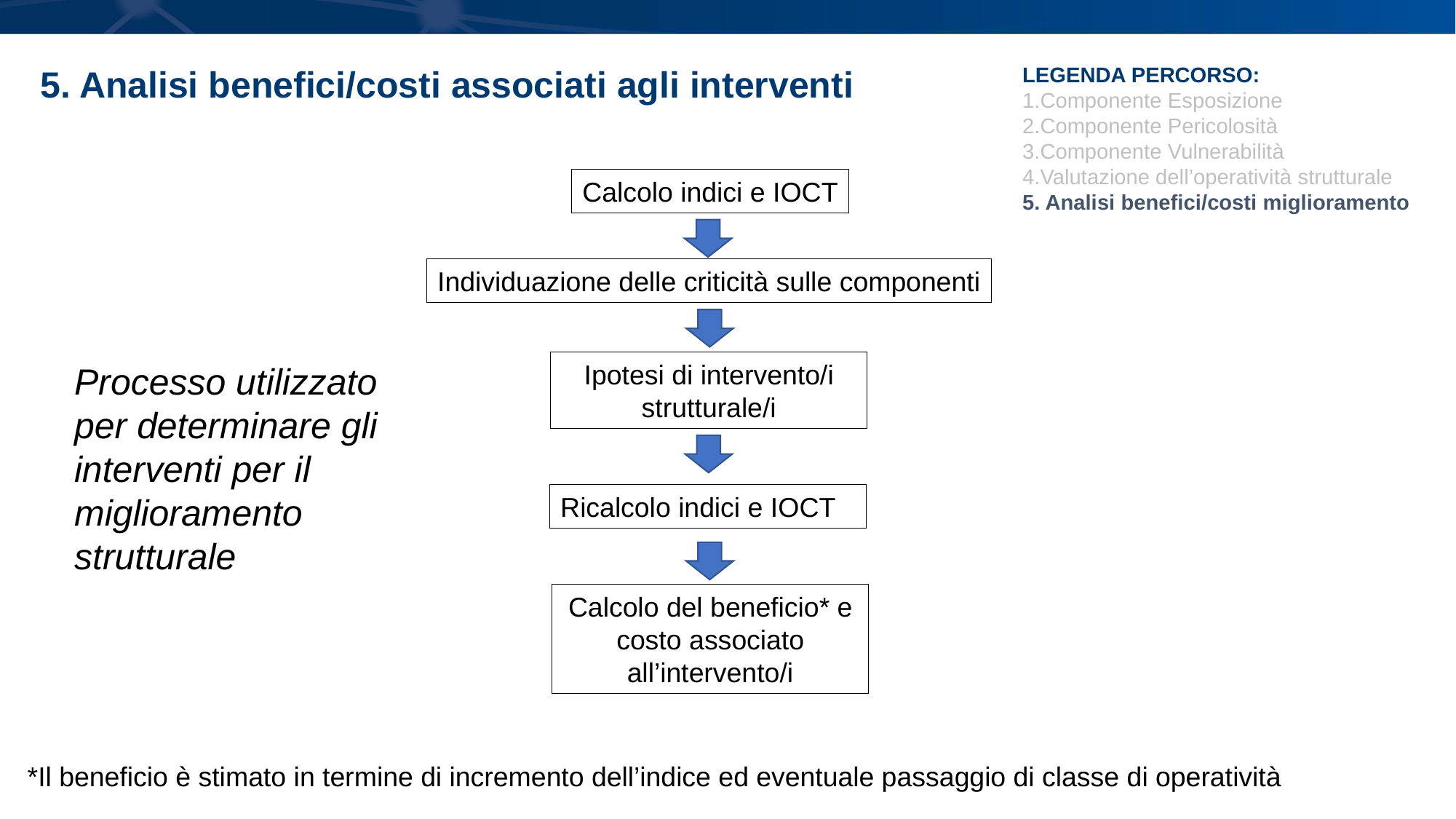

5. Analisi benefici/costi associati agli interventi
LEGENDA PERCORSO:
1.Componente Esposizione
2.Componente Pericolosità
3.Componente Vulnerabilità
4.Valutazione dell’operatività strutturale
5. Analisi benefici/costi miglioramento
Calcolo indici e IOCT

Individuazione delle criticità sulle componenti

Ipotesi di intervento/i strutturale/i
Processo utilizzato per determinare gli interventi per il miglioramento strutturale

Ricalcolo indici e IOCT

Calcolo del beneficio* e costo associato all’intervento/i
*Il beneficio è stimato in termine di incremento dell’indice ed eventuale passaggio di classe di operatività